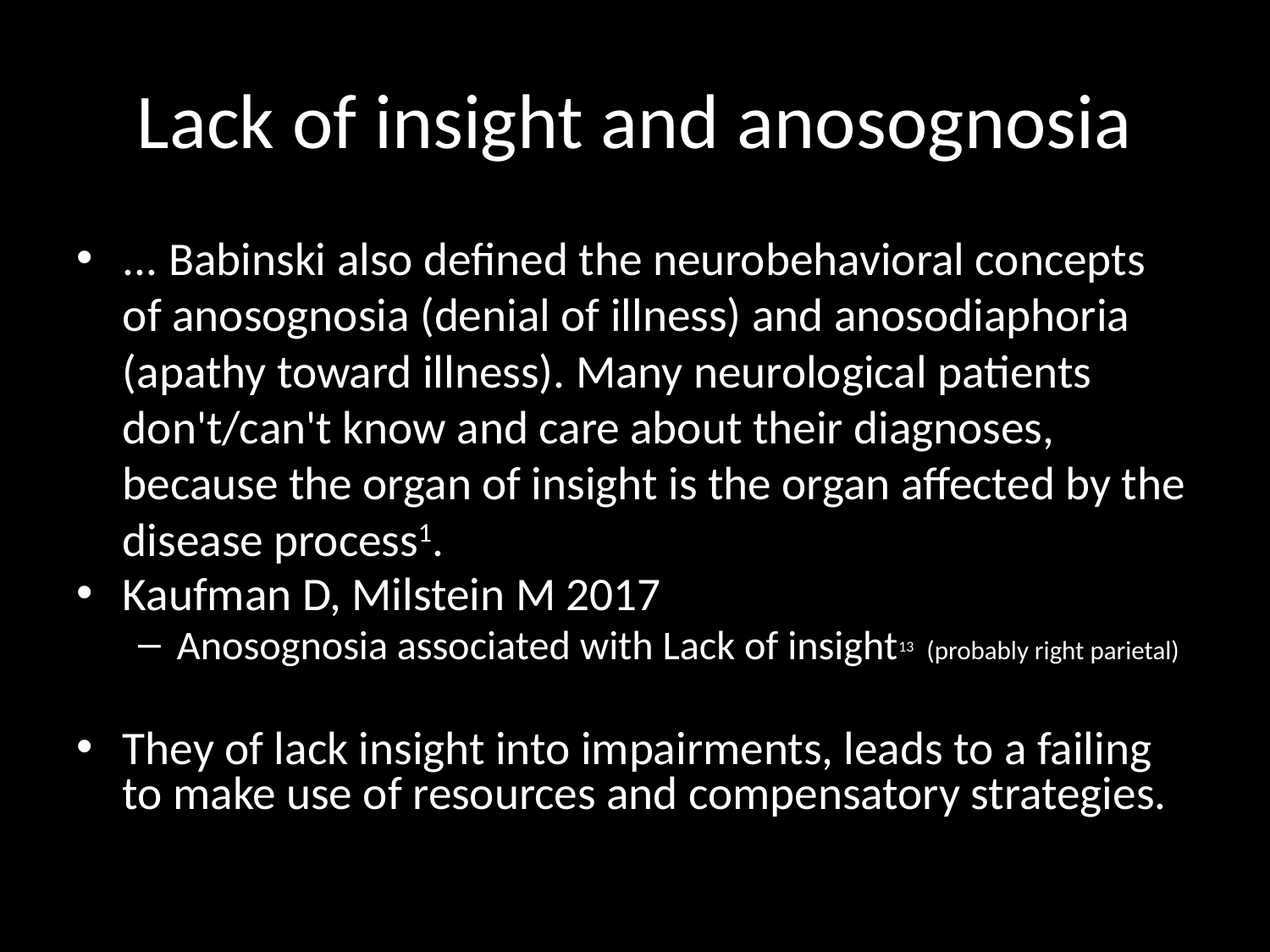

# Lack of insight and anosognosia
... Babinski also defined the neurobehavioral concepts of anosognosia (denial of illness) and anosodiaphoria (apathy toward illness). Many neurological patients don't/can't know and care about their diagnoses, because the organ of insight is the organ affected by the disease process1.
Kaufman D, Milstein M 2017
Anosognosia associated with Lack of insight13   (probably right parietal)

They of lack insight into impairments, leads to a failing  to make use of resources and compensatory strategies.